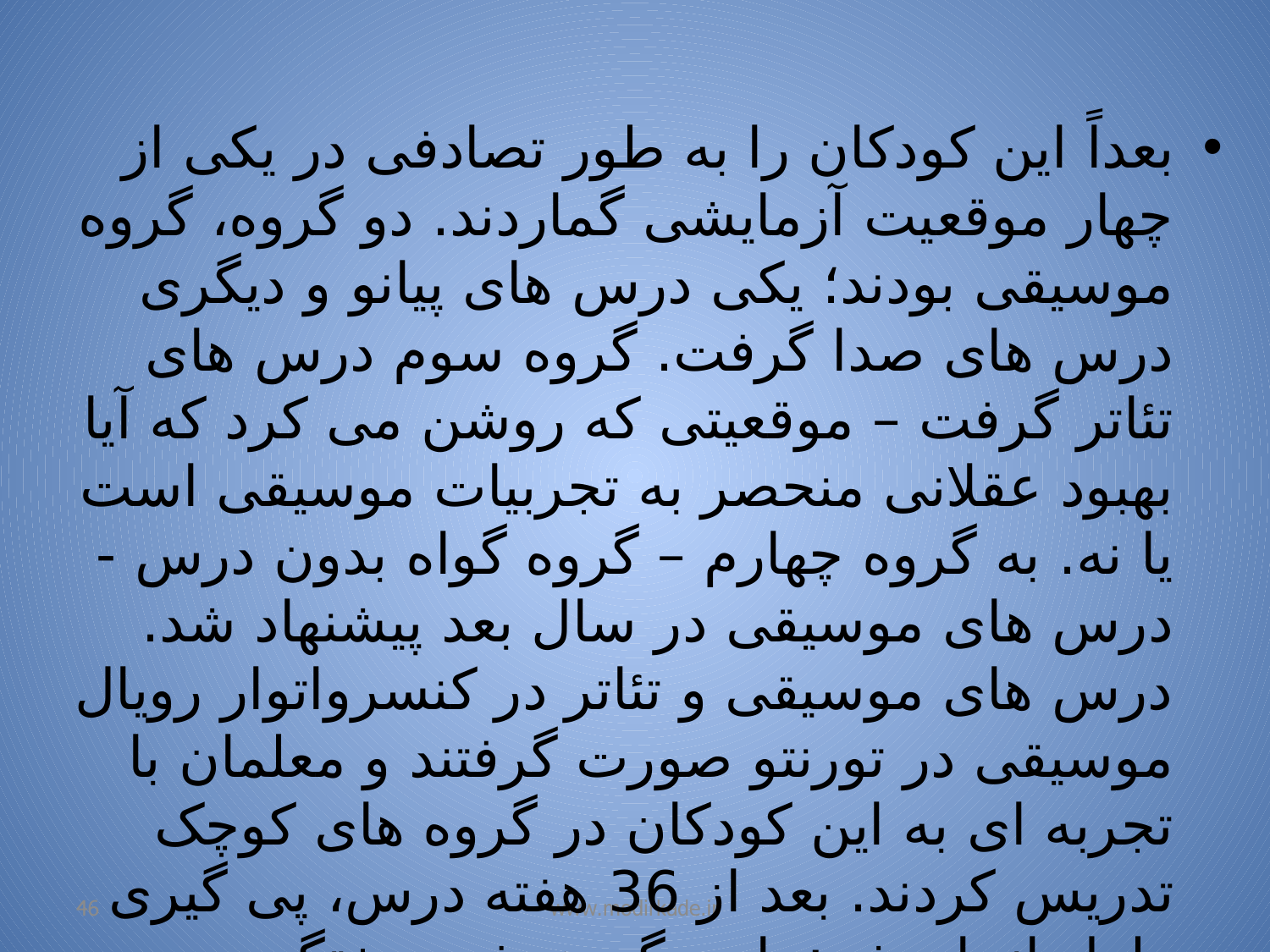

بعداً این کودکان را به طور تصادفی در یکی از چهار موقعیت آزمایشی گماردند. دو گروه، گروه موسیقی بودند؛ یکی درس های پیانو و دیگری درس های صدا گرفت. گروه سوم درس های تئاتر گرفت – موقعیتی که روشن می کرد که آیا بهبود عقلانی منحصر به تجربیات موسیقی است یا نه. به گروه چهارم – گروه گواه بدون درس - درس های موسیقی در سال بعد پیشنهاد شد. درس های موسیقی و تئاتر در کنسرواتوار رویال موسیقی در تورنتو صورت گرفتند و معلمان با تجربه ای به این کودکان در گروه های کوچک تدریس کردند. بعد از 36 هفته درس، پی گیری طول انجام شد: بار دیگر هوش و پختگی اجتماعی کودکان ارزیابی شدند.

46
www.modirkade.ir